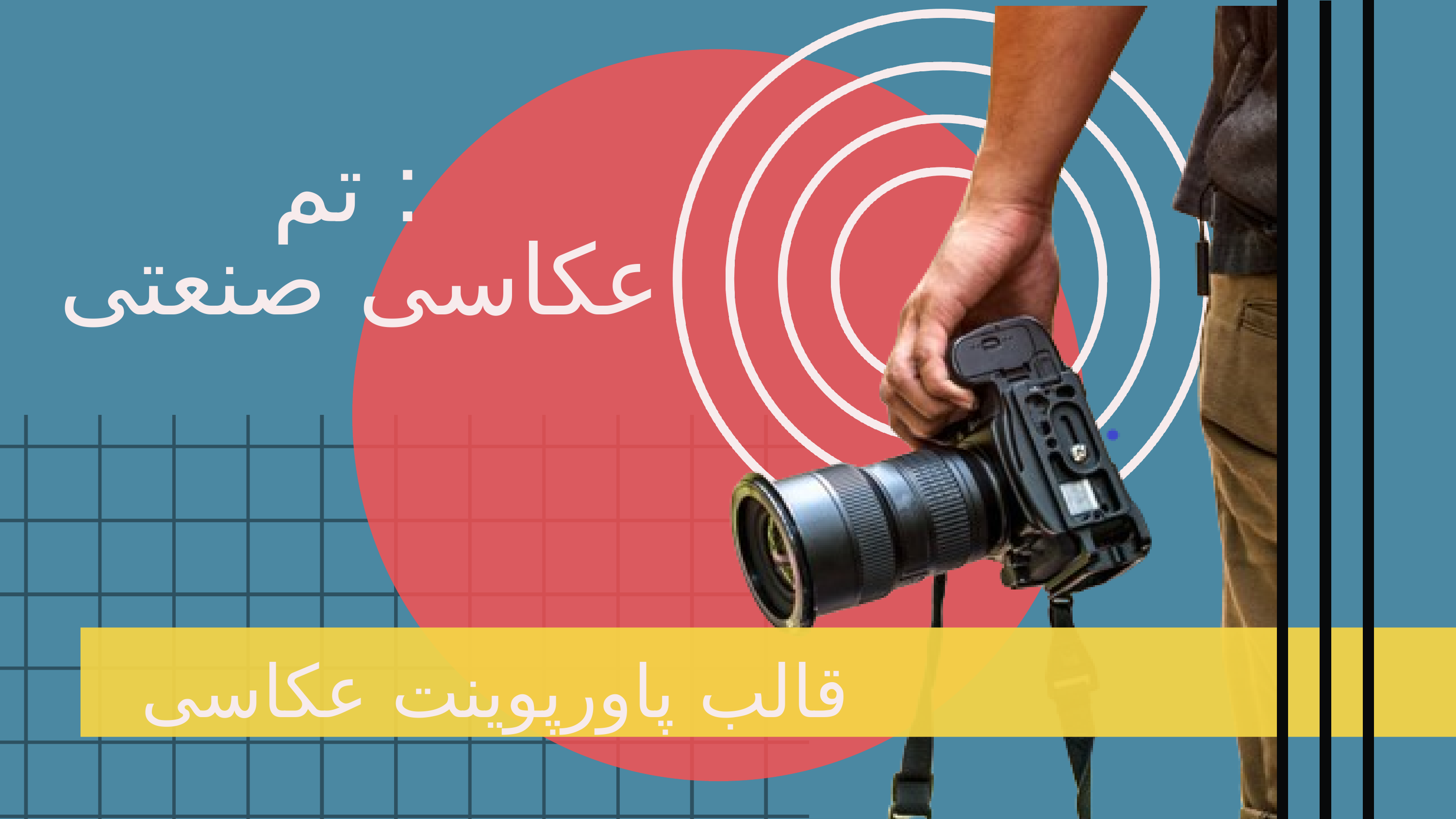

تم :
عکاسی صنعتی

قالب پاورپوینت عکاسی